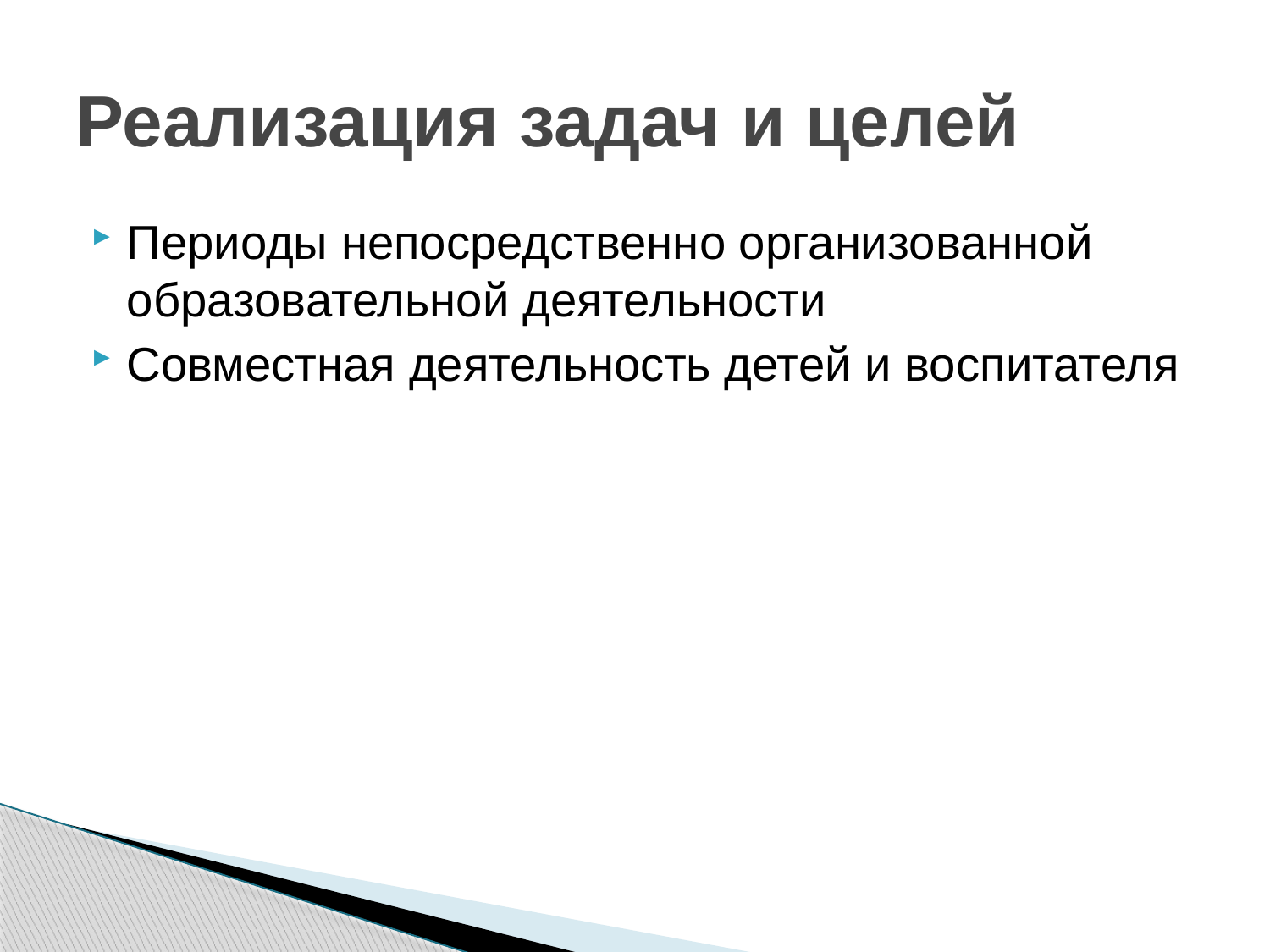

# Реализация задач и целей
Периоды непосредственно организованной образовательной деятельности
Совместная деятельность детей и воспитателя